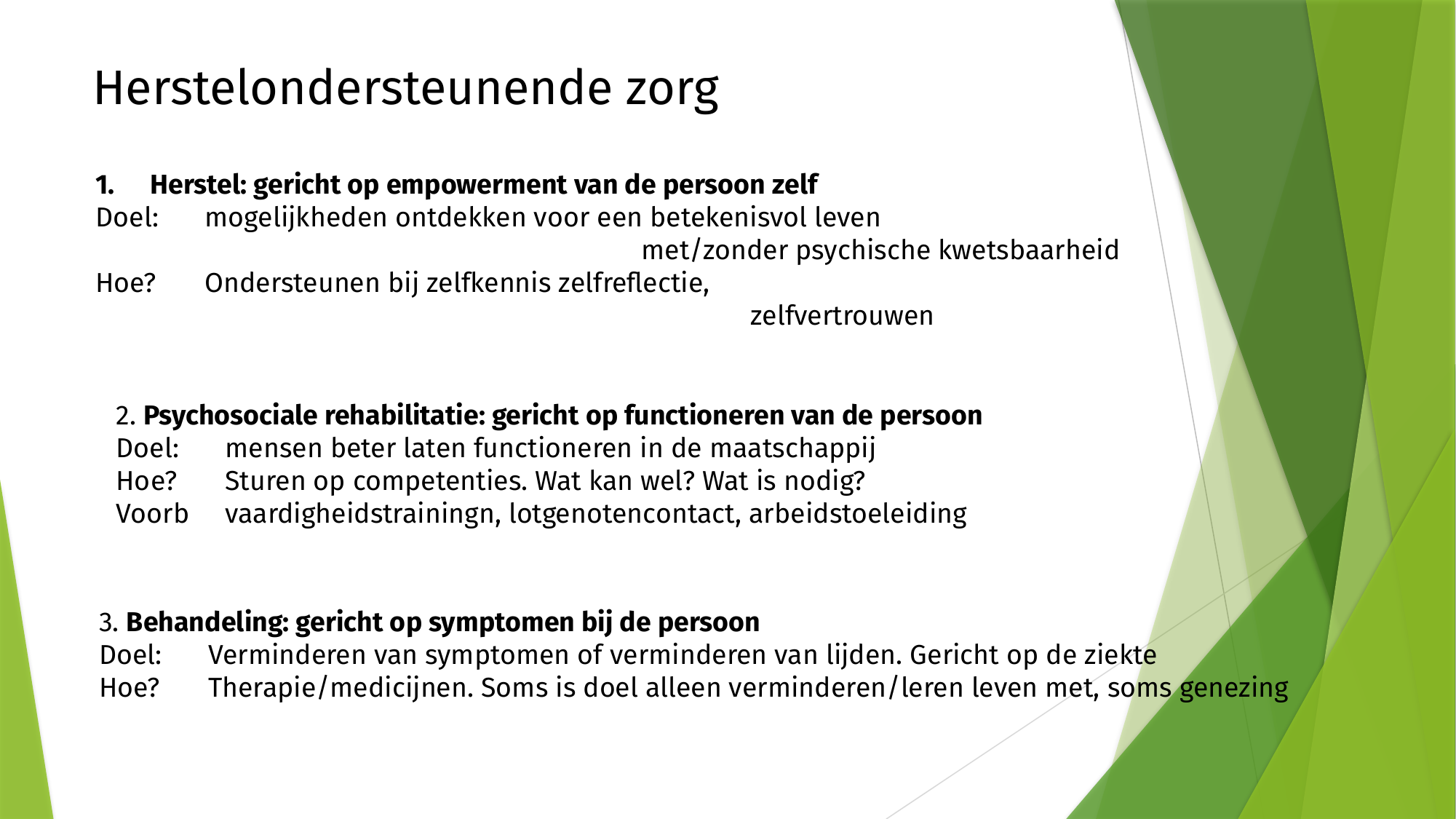

Herstelondersteunende zorg
Herstel: gericht op empowerment van de persoon zelf
Doel: 	mogelijkheden ontdekken voor een betekenisvol leven 							met/zonder psychische kwetsbaarheid
Hoe?	Ondersteunen bij zelfkennis zelfreflectie, 										zelfvertrouwen

2. Psychosociale rehabilitatie: gericht op functioneren van de persoon
Doel:	mensen beter laten functioneren in de maatschappij
Hoe?	Sturen op competenties. Wat kan wel? Wat is nodig?
Voorb	vaardigheidstrainingn, lotgenotencontact, arbeidstoeleiding
3. Behandeling: gericht op symptomen bij de persoon
Doel:	Verminderen van symptomen of verminderen van lijden. Gericht op de ziekte
Hoe?	Therapie/medicijnen. Soms is doel alleen verminderen/leren leven met, soms genezing